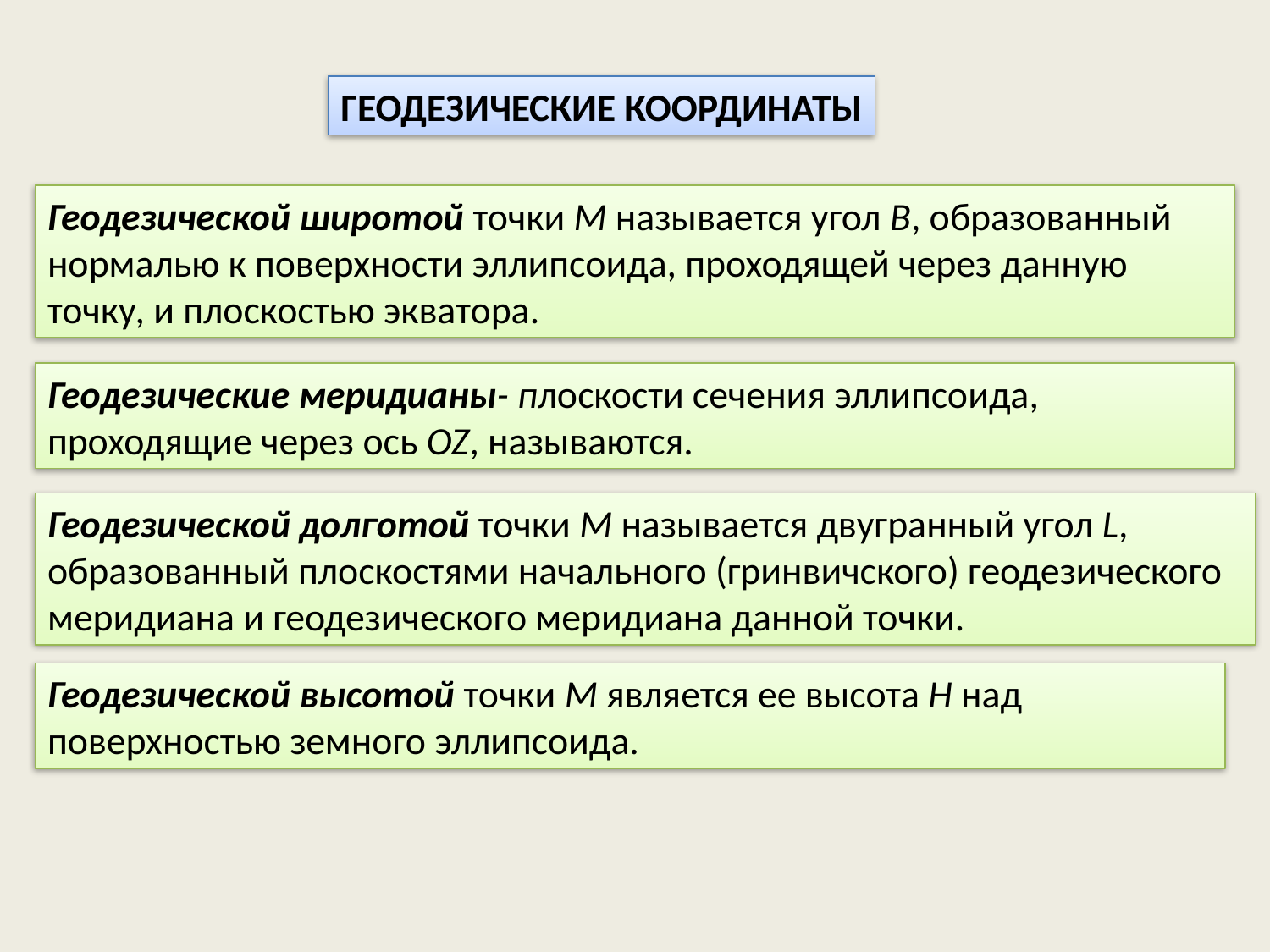

ГЕОДЕЗИЧЕСКИЕ КООРДИНАТЫ
Геодезической широтой точки М называется угол В, образованный нормалью к поверхности эллипсоида, проходящей через данную точку, и плоскостью экватора.
Геодезические меридианы- плоскости сечения эллипсоида, проходящие через ось OZ, называются.
Геодезической долготой точки М называется двугранный угол L, образованный плоскостями начального (гринвичского) геодезического меридиана и геодезического меридиана данной точки.
Геодезической высотой точки М является ее высота Н над поверхностью земного эллипсоида.